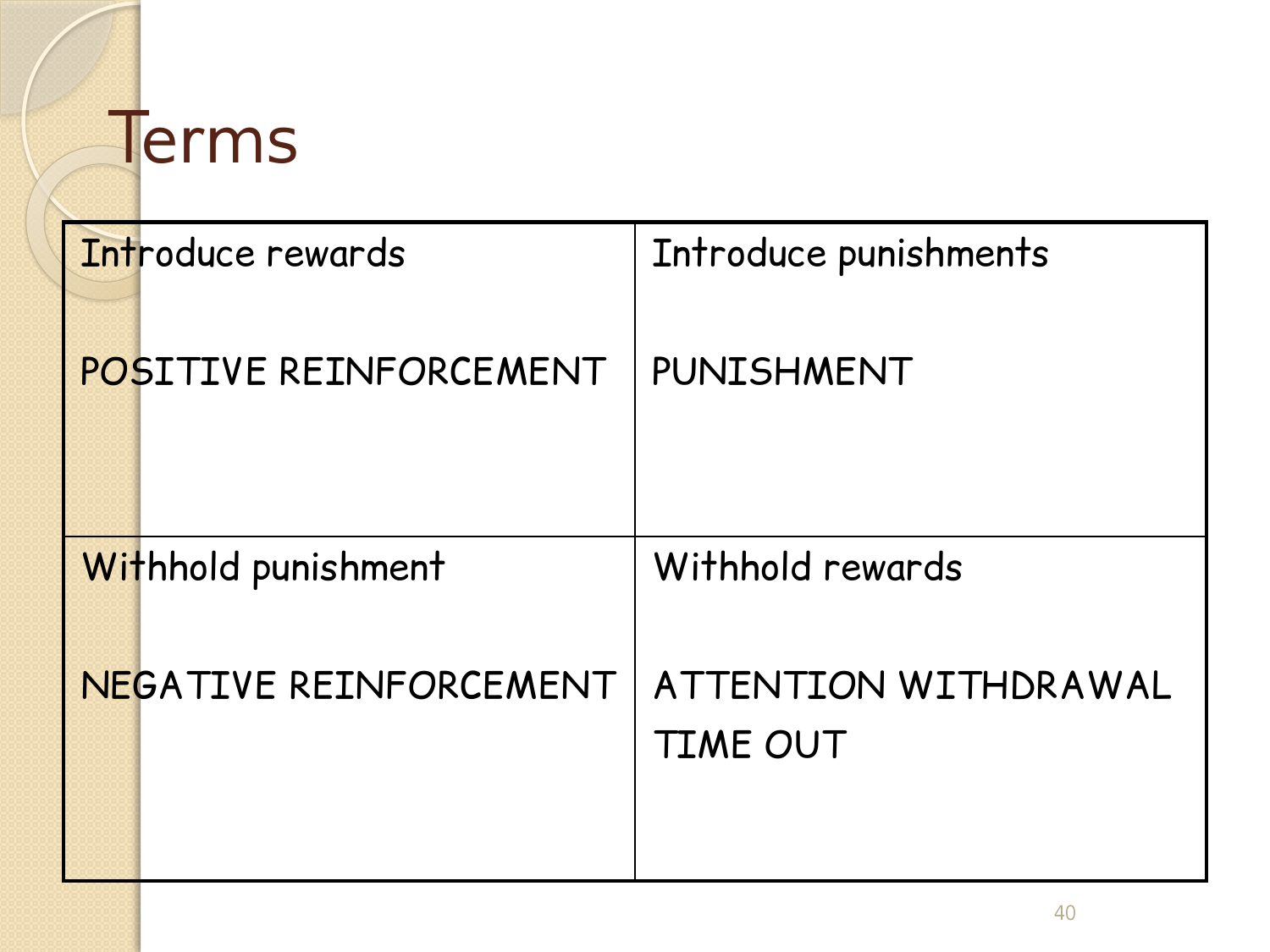

# Terms
| Introduce rewards POSITIVE REINFORCEMENT | Introduce punishments PUNISHMENT |
| --- | --- |
| Withhold punishment NEGATIVE REINFORCEMENT | Withhold rewards ATTENTION WITHDRAWAL TIME OUT |
40